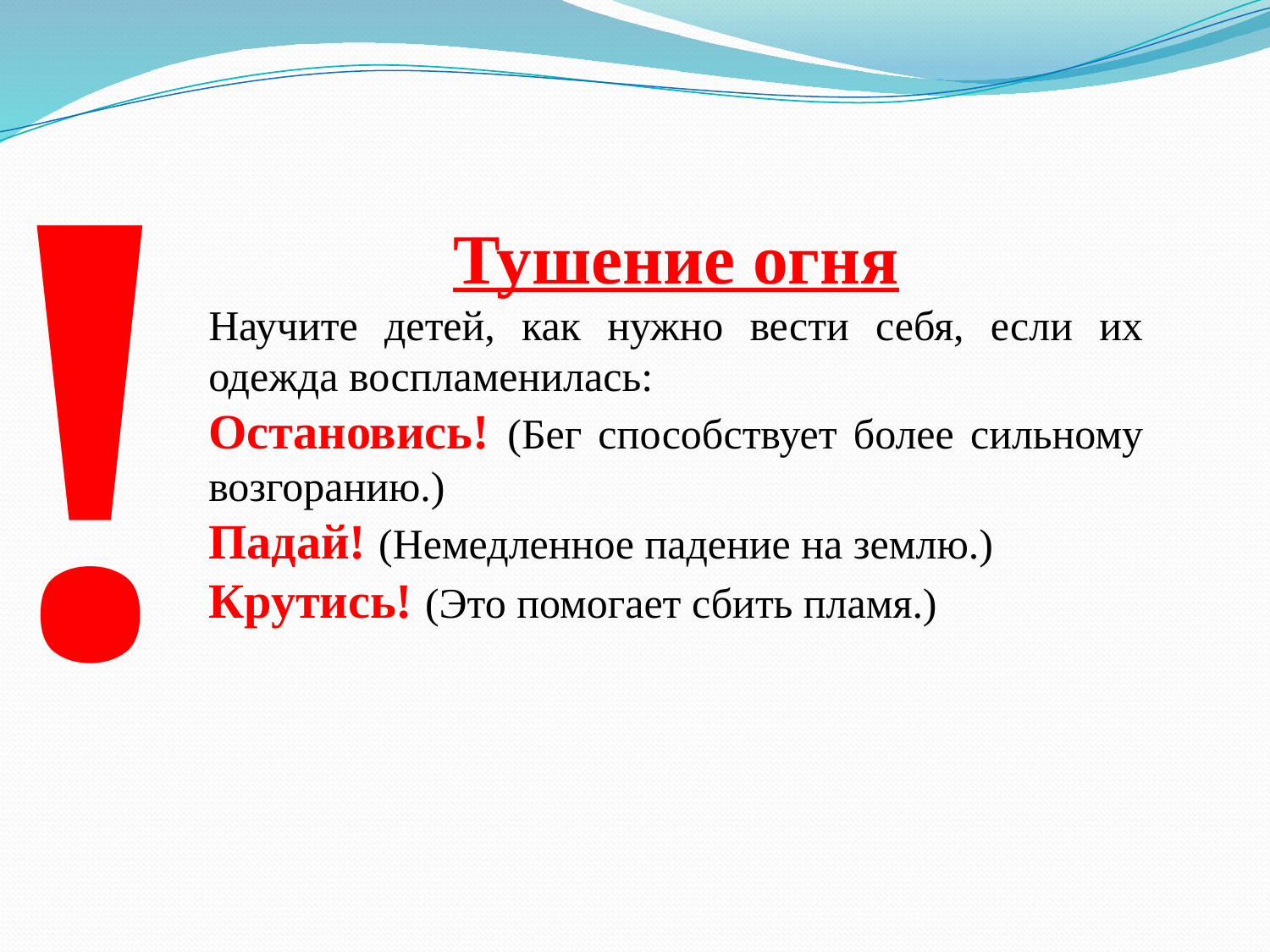

!
Тушение огня
Научите детей, как нужно вести себя, если их одежда воспламенилась:
Остановись! (Бег способствует более сильному возгоранию.)
Падай! (Немедленное падение на землю.)
Крутись! (Это помогает сбить пламя.)